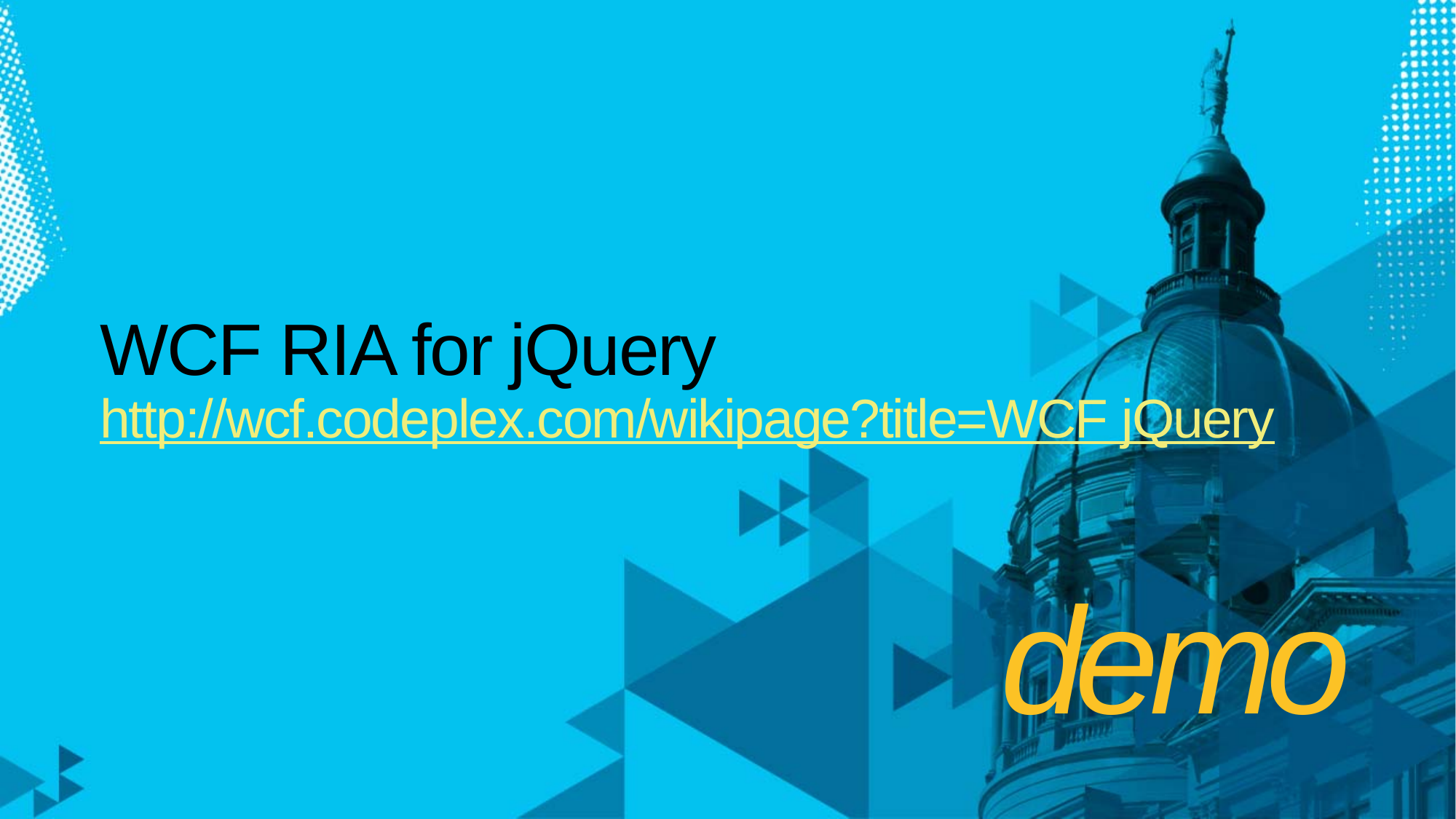

# WCF RIA for jQuery http://wcf.codeplex.com/wikipage?title=WCF jQuery
demo